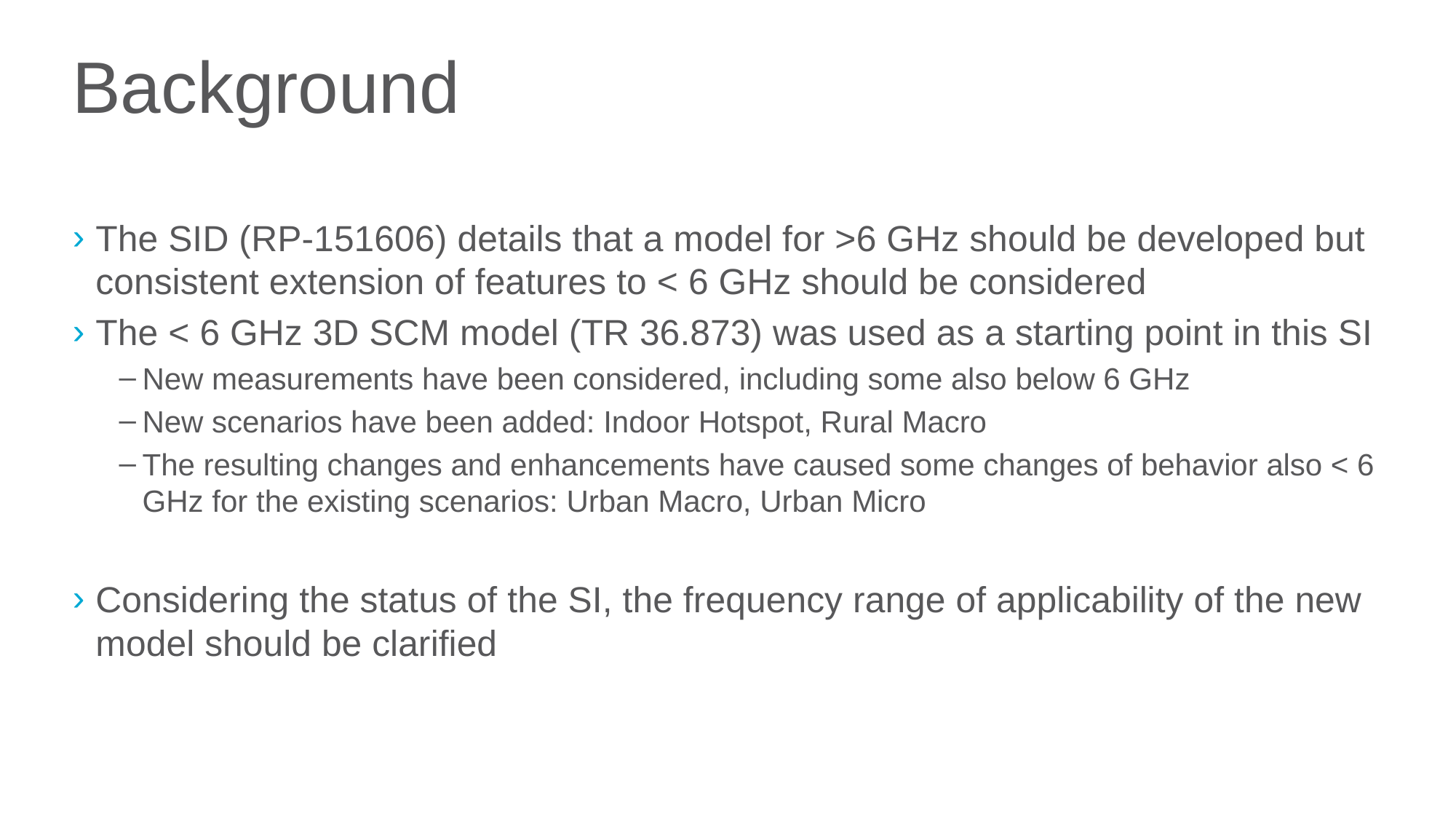

# Background
The SID (RP-151606) details that a model for >6 GHz should be developed but consistent extension of features to < 6 GHz should be considered
The < 6 GHz 3D SCM model (TR 36.873) was used as a starting point in this SI
New measurements have been considered, including some also below 6 GHz
New scenarios have been added: Indoor Hotspot, Rural Macro
The resulting changes and enhancements have caused some changes of behavior also < 6 GHz for the existing scenarios: Urban Macro, Urban Micro

Considering the status of the SI, the frequency range of applicability of the new model should be clarified